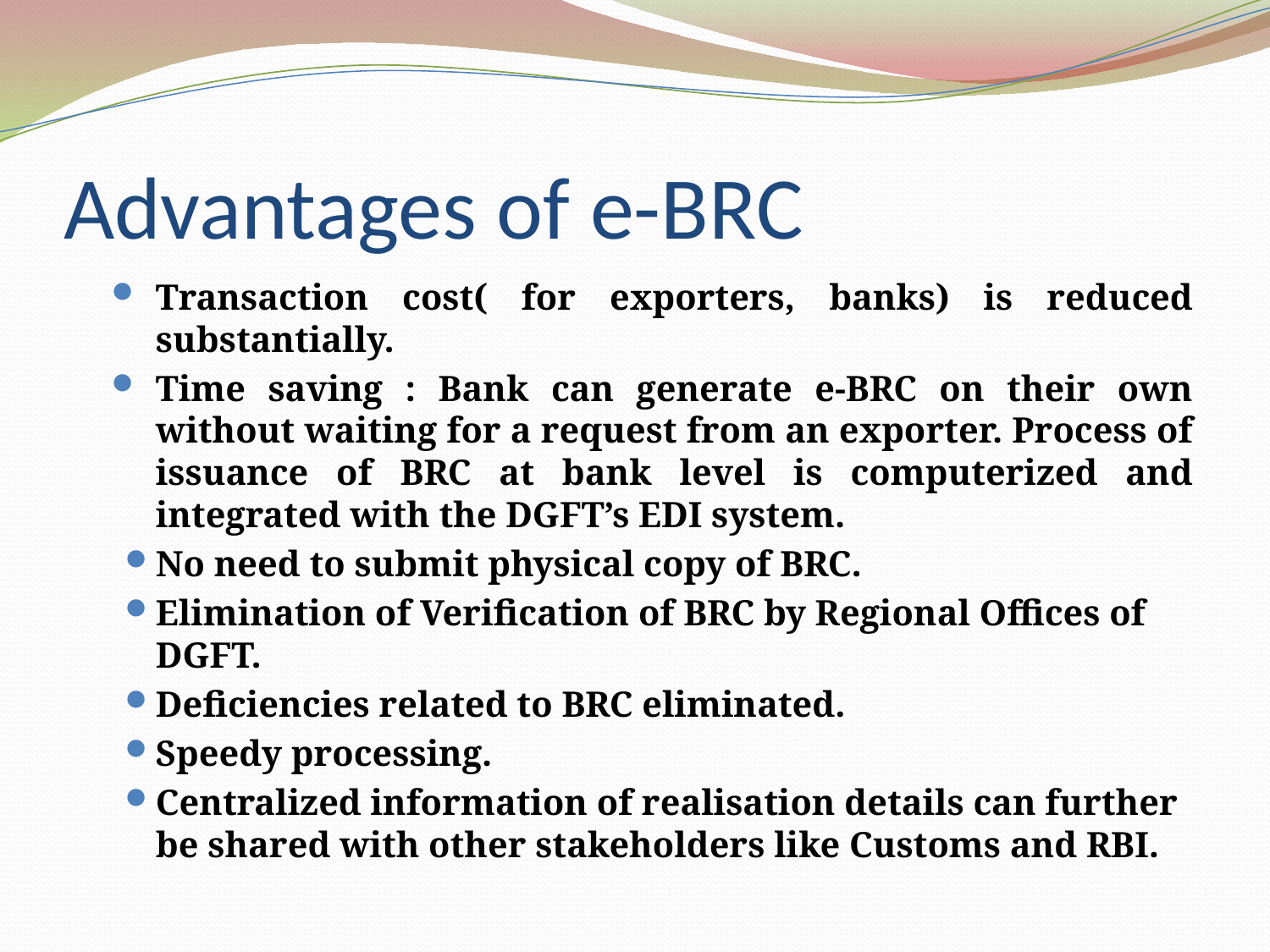

# Advantages of e-BRC
Transaction cost( for exporters, banks) is reduced substantially.
Time saving : Bank can generate e-BRC on their own without waiting for a request from an exporter. Process of issuance of BRC at bank level is computerized and integrated with the DGFT’s EDI system.
No need to submit physical copy of BRC.
Elimination of Verification of BRC by Regional Offices of DGFT.
Deficiencies related to BRC eliminated.
Speedy processing.
Centralized information of realisation details can further be shared with other stakeholders like Customs and RBI.